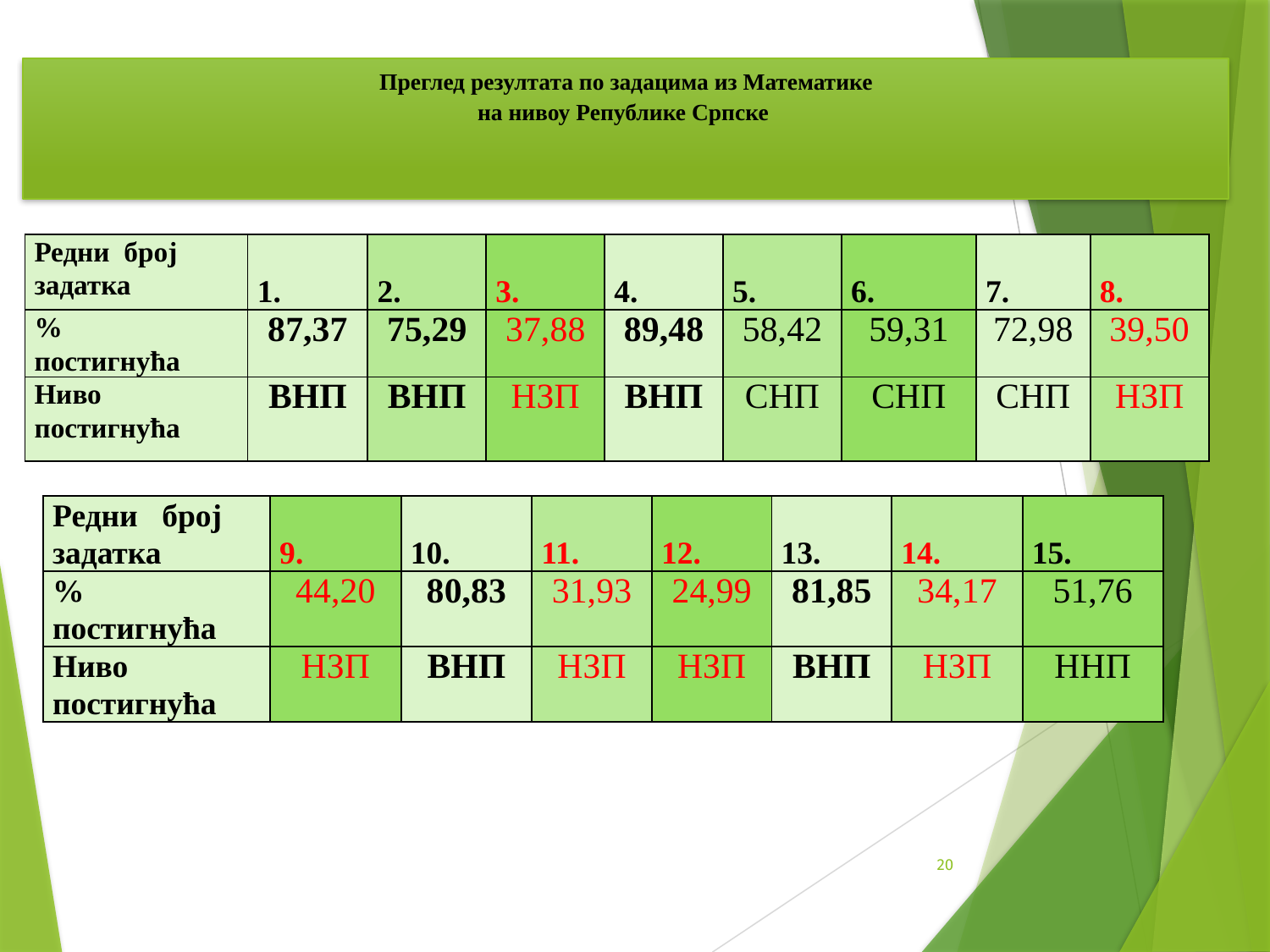

# Преглед резултата по задацима из Математике на нивоу Републике Српске
| Редни број задатка | 1. | 2. | 3. | 4. | 5. | 6. | 7. | 8. |
| --- | --- | --- | --- | --- | --- | --- | --- | --- |
| % постигнућа | 87,37 | 75,29 | 37,88 | 89,48 | 58,42 | 59,31 | 72,98 | 39,50 |
| Ниво постигнућа | ВНП | ВНП | НЗП | ВНП | СНП | СНП | СНП | НЗП |
| Редни број задатка | 9. | 10. | 11. | 12. | 13. | 14. | 15. |
| --- | --- | --- | --- | --- | --- | --- | --- |
| % постигнућа | 44,20 | 80,83 | 31,93 | 24,99 | 81,85 | 34,17 | 51,76 |
| Ниво постигнућа | НЗП | ВНП | НЗП | НЗП | ВНП | НЗП | ННП |
20